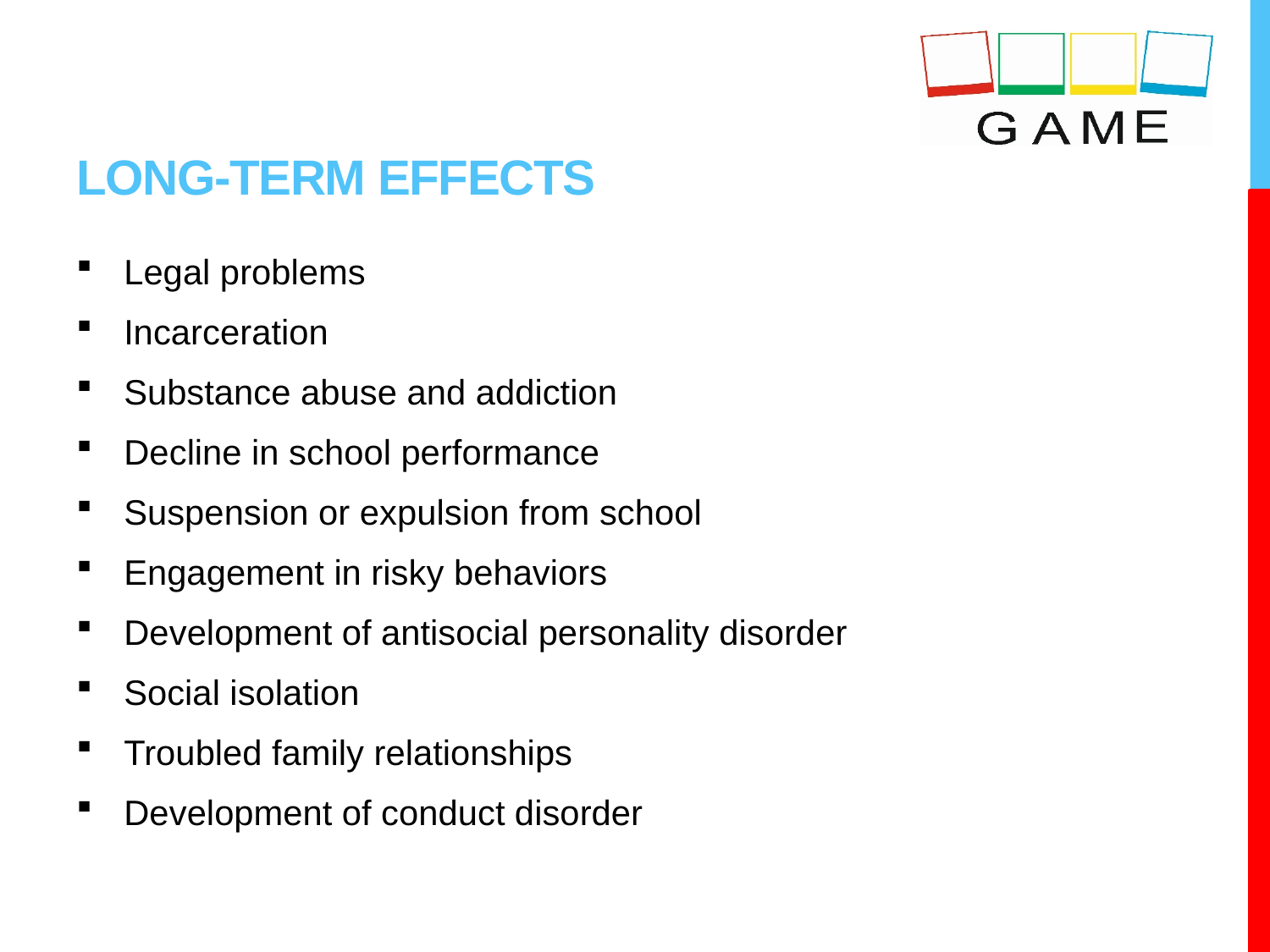

# long-term effects
Legal problems
Incarceration
Substance abuse and addiction
Decline in school performance
Suspension or expulsion from school
Engagement in risky behaviors
Development of antisocial personality disorder
Social isolation
Troubled family relationships
Development of conduct disorder